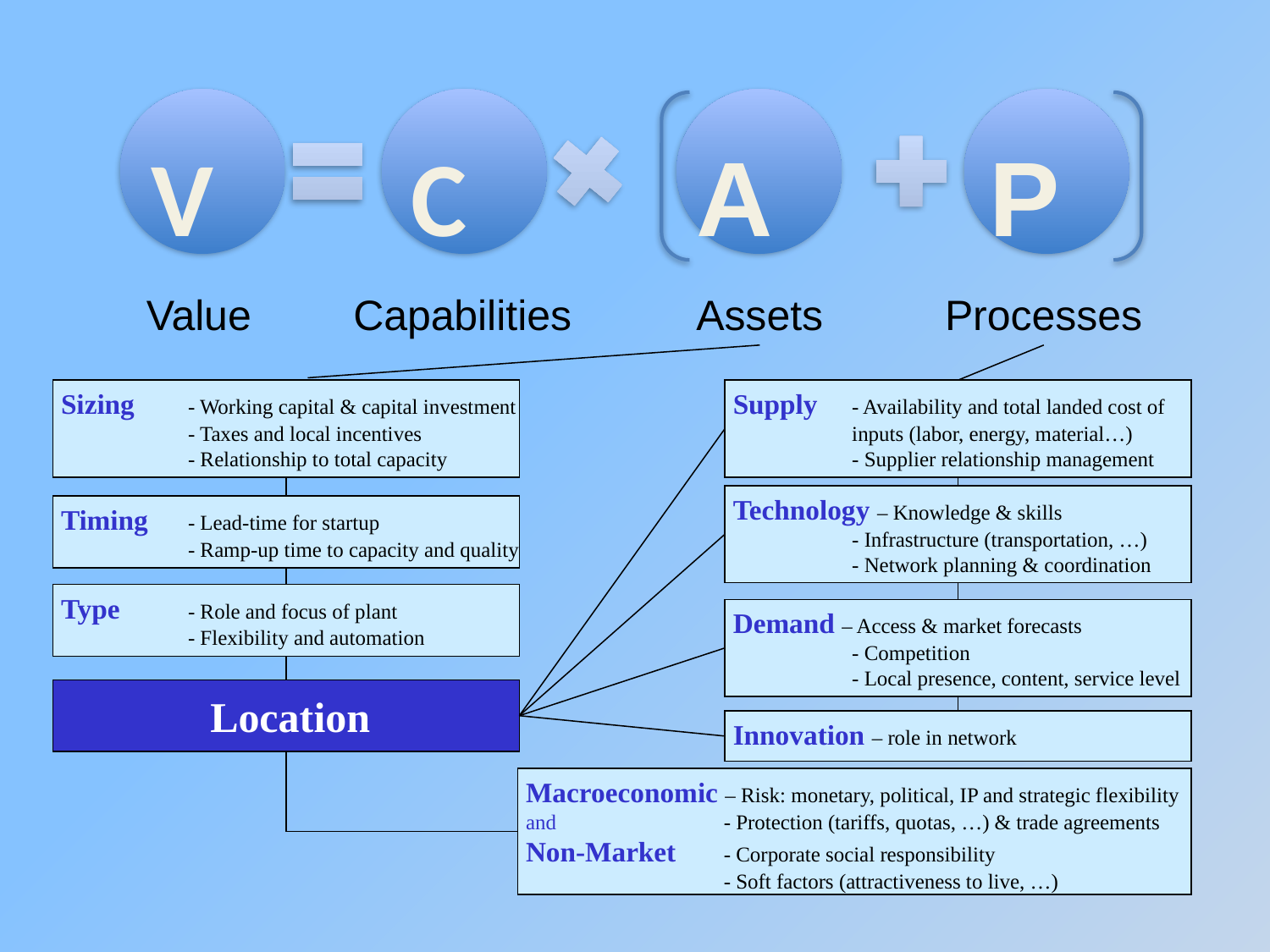

A
P
V
C
Value
Capabilities
Assets
Processes
Sizing 	- Working capital & capital investment
	- Taxes and local incentives
	- Relationship to total capacity
Supply 	- Availability and total landed cost of inputs (labor, energy, material…)
	- Supplier relationship management
Technology – Knowledge & skills
	- Infrastructure (transportation, …)
	- Network planning & coordination
Timing 	- Lead-time for startup
	- Ramp-up time to capacity and quality
Type 	- Role and focus of plant
	- Flexibility and automation
Demand – Access & market forecasts
	- Competition
	- Local presence, content, service level
Location
Innovation – role in network
Macroeconomic – Risk: monetary, political, IP and strategic flexibility
and	- Protection (tariffs, quotas, …) & trade agreements
Non-Market	- Corporate social responsibility
	- Soft factors (attractiveness to live, …)